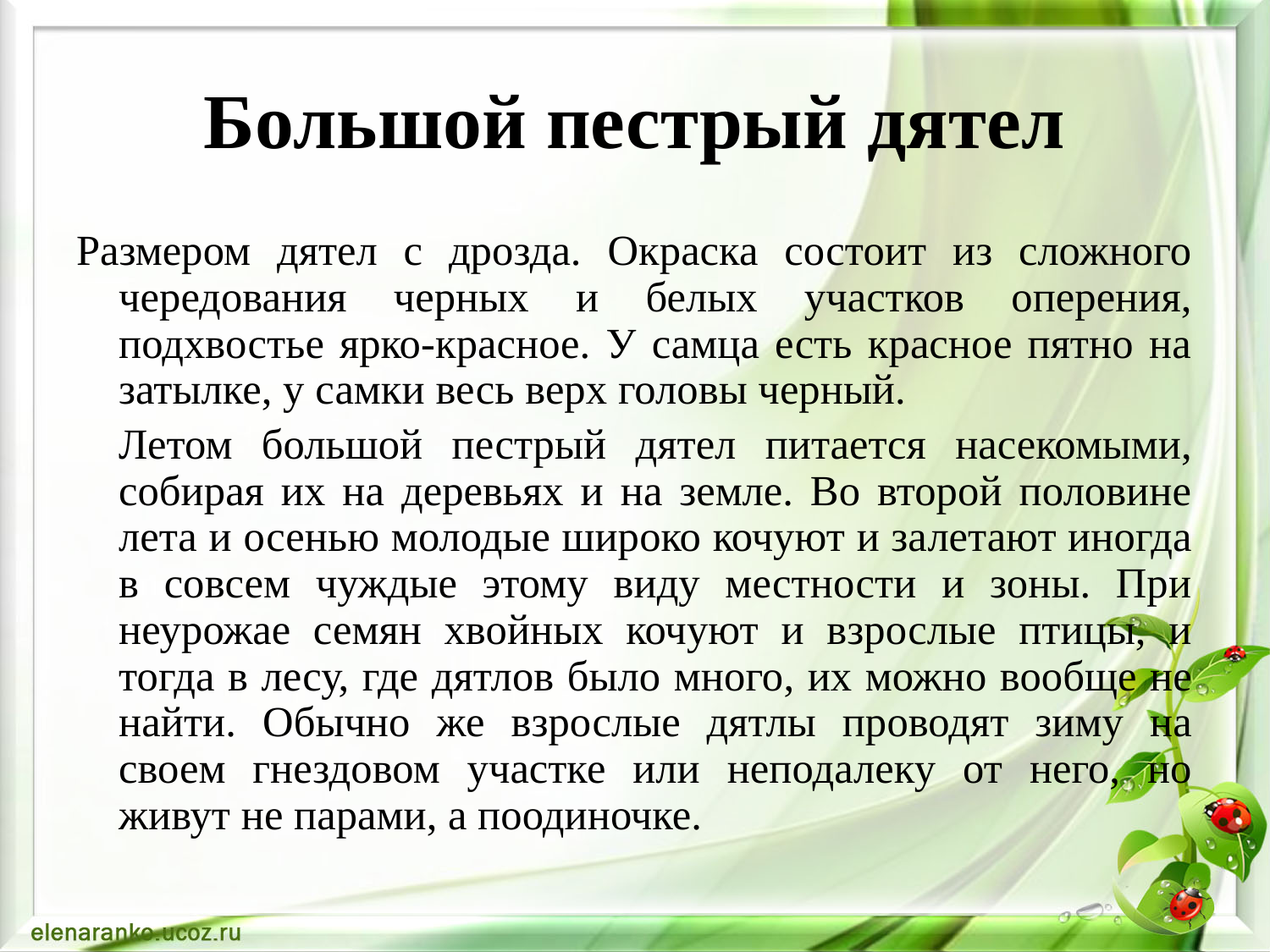

# Большой пестрый дятел
Размером дятел с дрозда. Окраска состоит из сложного чередования черных и белых участков оперения, подхвостье ярко-красное. У самца есть красное пятно на затылке, у самки весь верх головы черный.
		Летом большой пестрый дятел питается насекомыми, собирая их на деревьях и на земле. Во второй половине лета и осенью молодые широко кочуют и залетают иногда в совсем чуждые этому виду местности и зоны. При неурожае семян хвойных кочуют и взрослые птицы, и тогда в лесу, где дятлов было много, их можно вообще не найти. Обычно же взрослые дятлы проводят зиму на своем гнездовом участке или неподалеку от него, но живут не парами, а поодиночке.